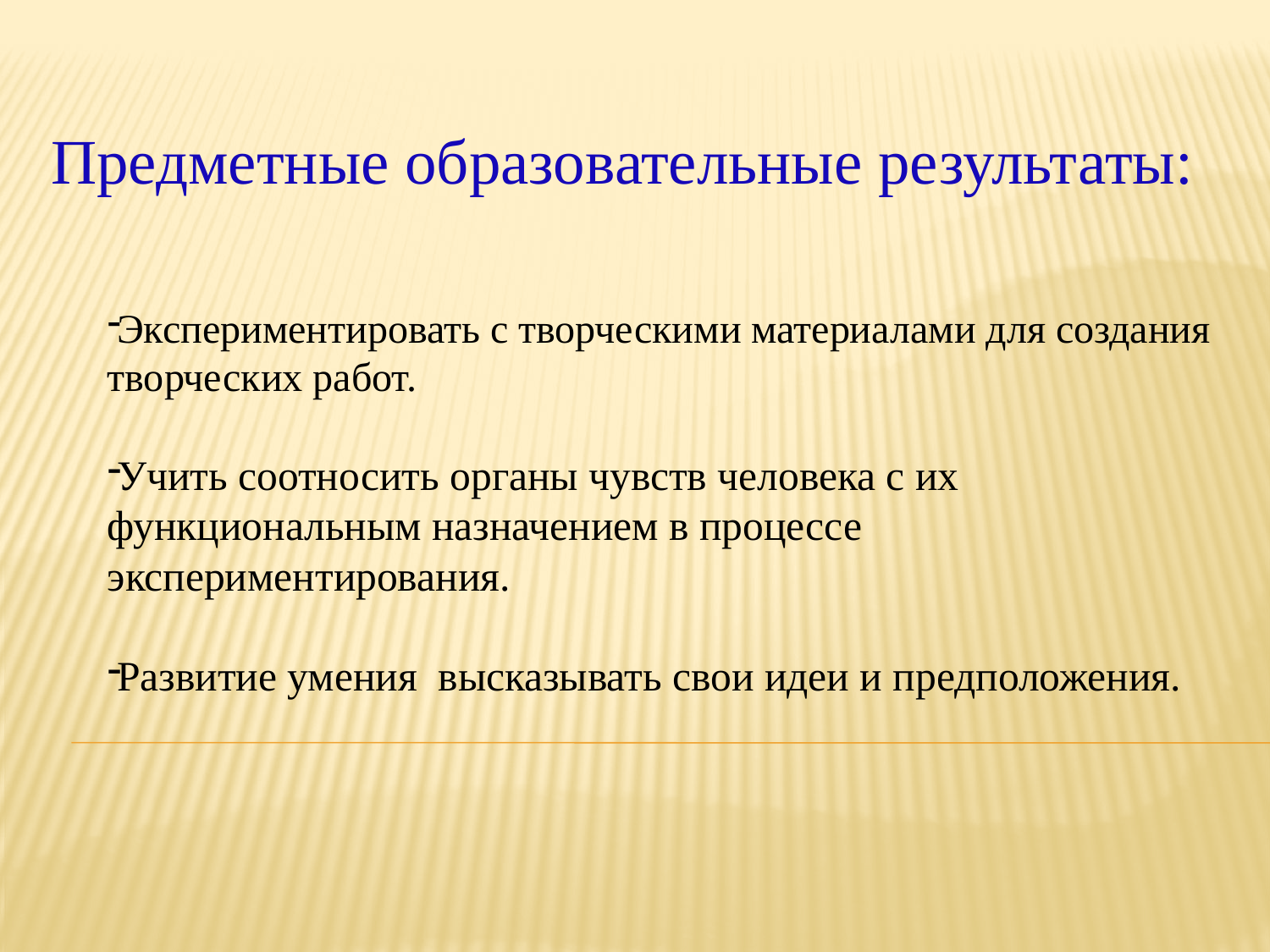

Предметные образовательные результаты:

Экспериментировать с творческими материалами для создания творческих работ.

Учить соотносить органы чувств человека с их функциональным назначением в процессе экспериментирования.

Развитие умения  высказывать свои идеи и предположения.